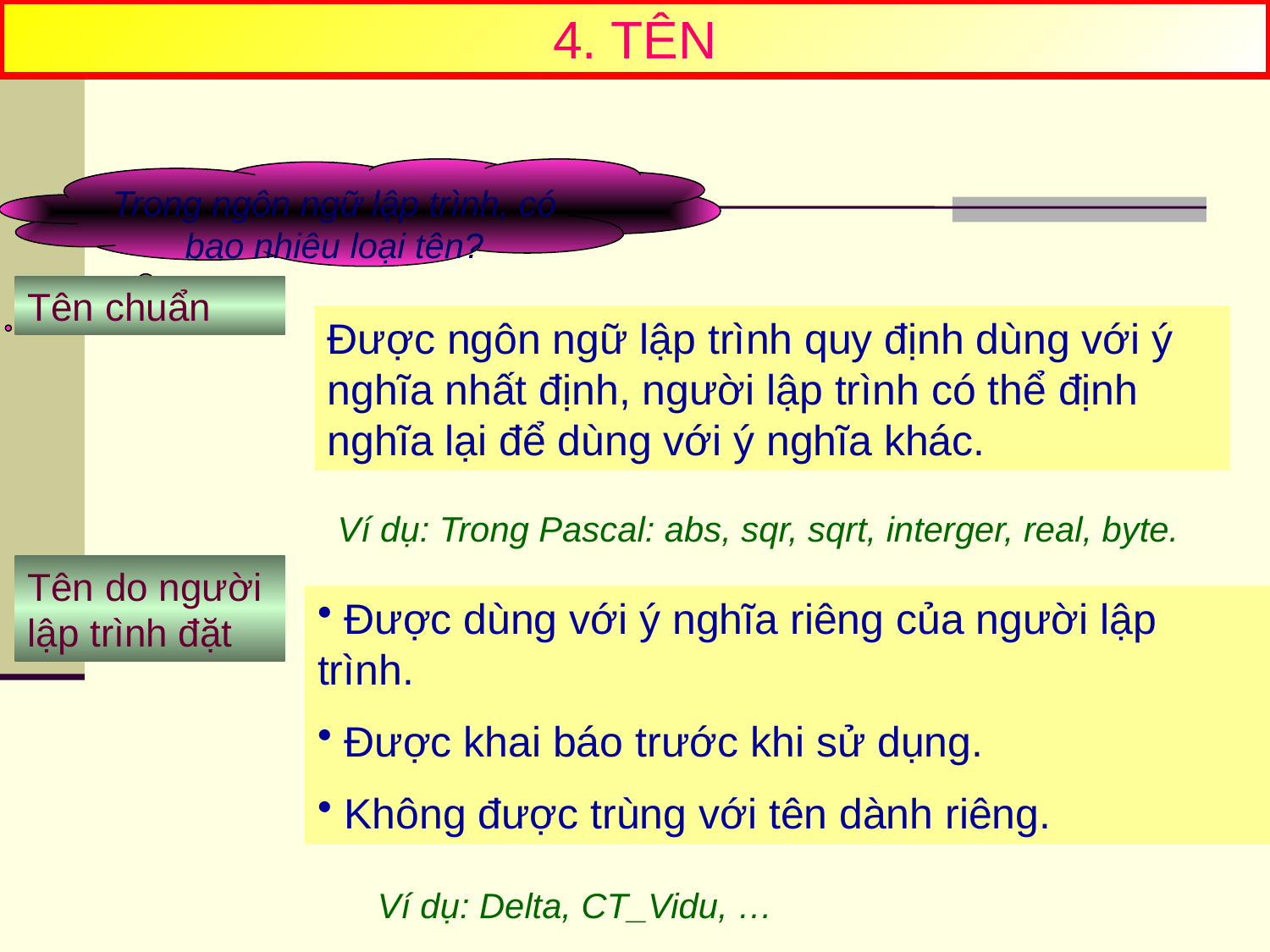

4. TÊN
Trong ngôn ngữ lập trình, có bao nhiêu loại tên?
Tên chuẩn
Được ngôn ngữ lập trình quy định dùng với ý nghĩa nhất định, người lập trình có thể định nghĩa lại để dùng với ý nghĩa khác.
Ví dụ: Trong Pascal: abs, sqr, sqrt, interger, real, byte.
Tên do người lập trình đặt
 Được dùng với ý nghĩa riêng của người lập trình.
 Được khai báo trước khi sử dụng.
 Không được trùng với tên dành riêng.
Ví dụ: Delta, CT_Vidu, …